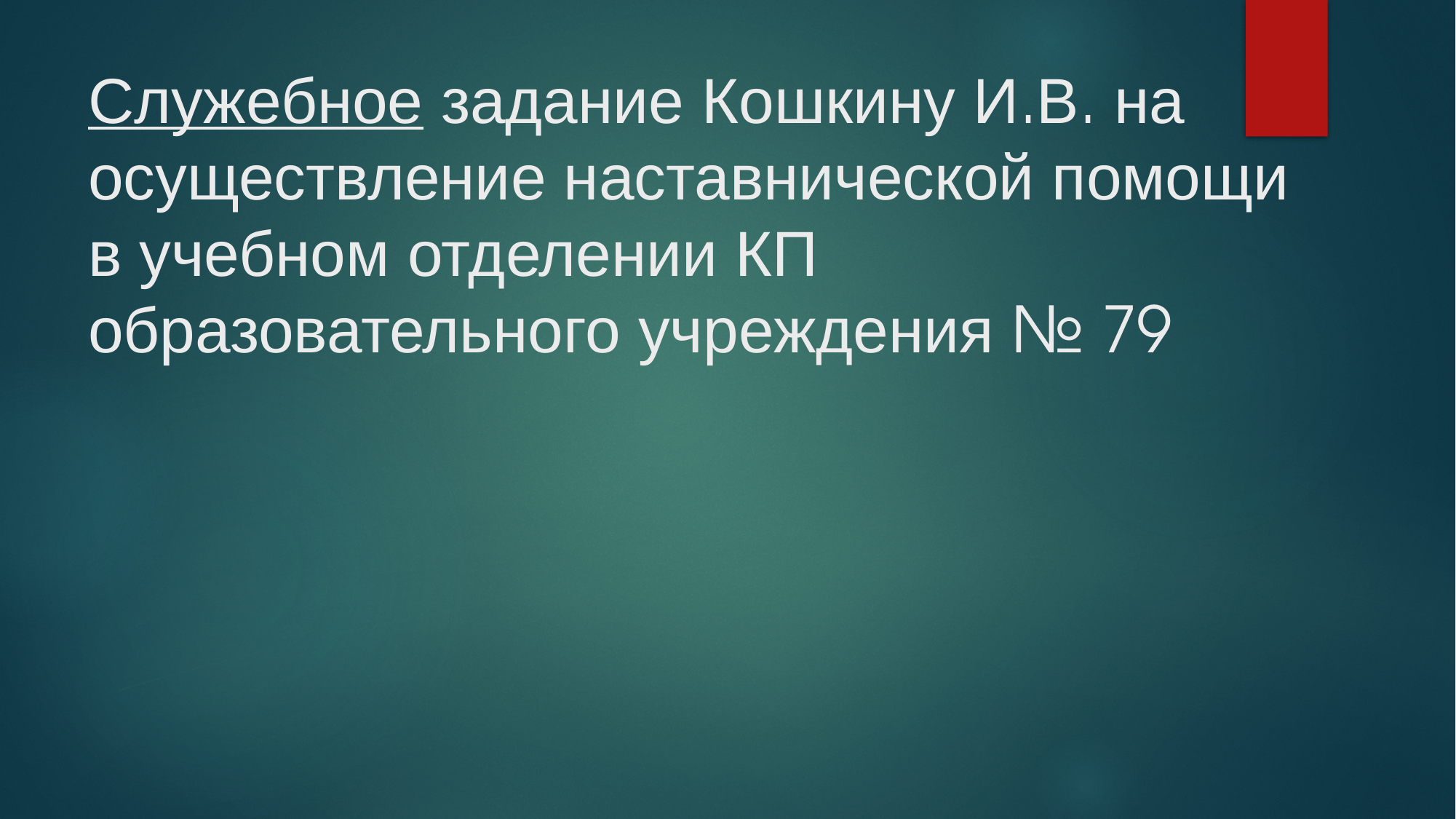

# Служебное задание Кошкину И.В. на осуществление наставнической помощи в учебном отделении КП образовательного учреждения № 79